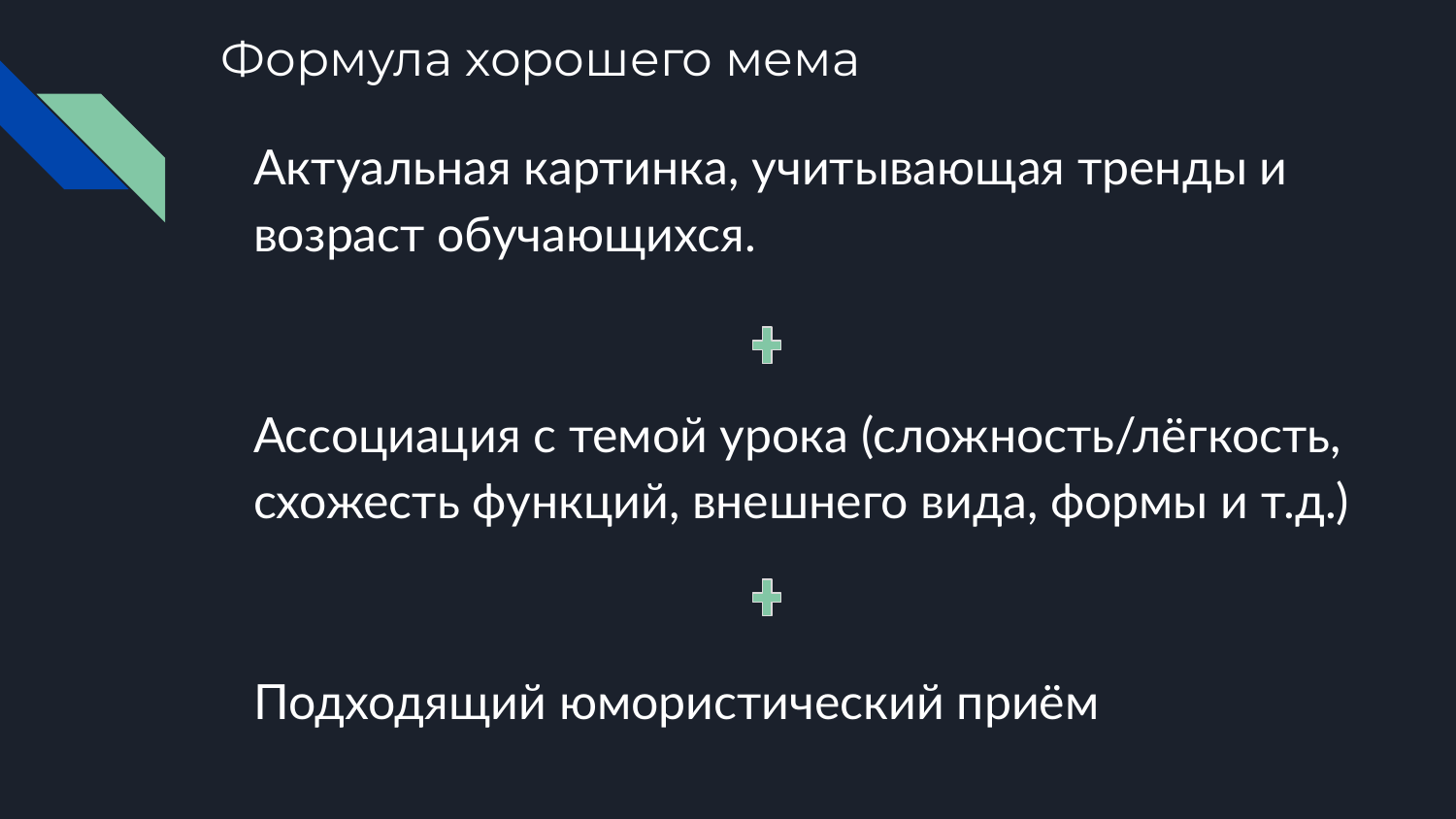

# Формула хорошего мема
Актуальная картинка, учитывающая тренды и возраст обучающихся.

Ассоциация с темой урока (сложность/лёгкость, схожесть функций, внешнего вида, формы и т.д.)

Подходящий юмористический приём